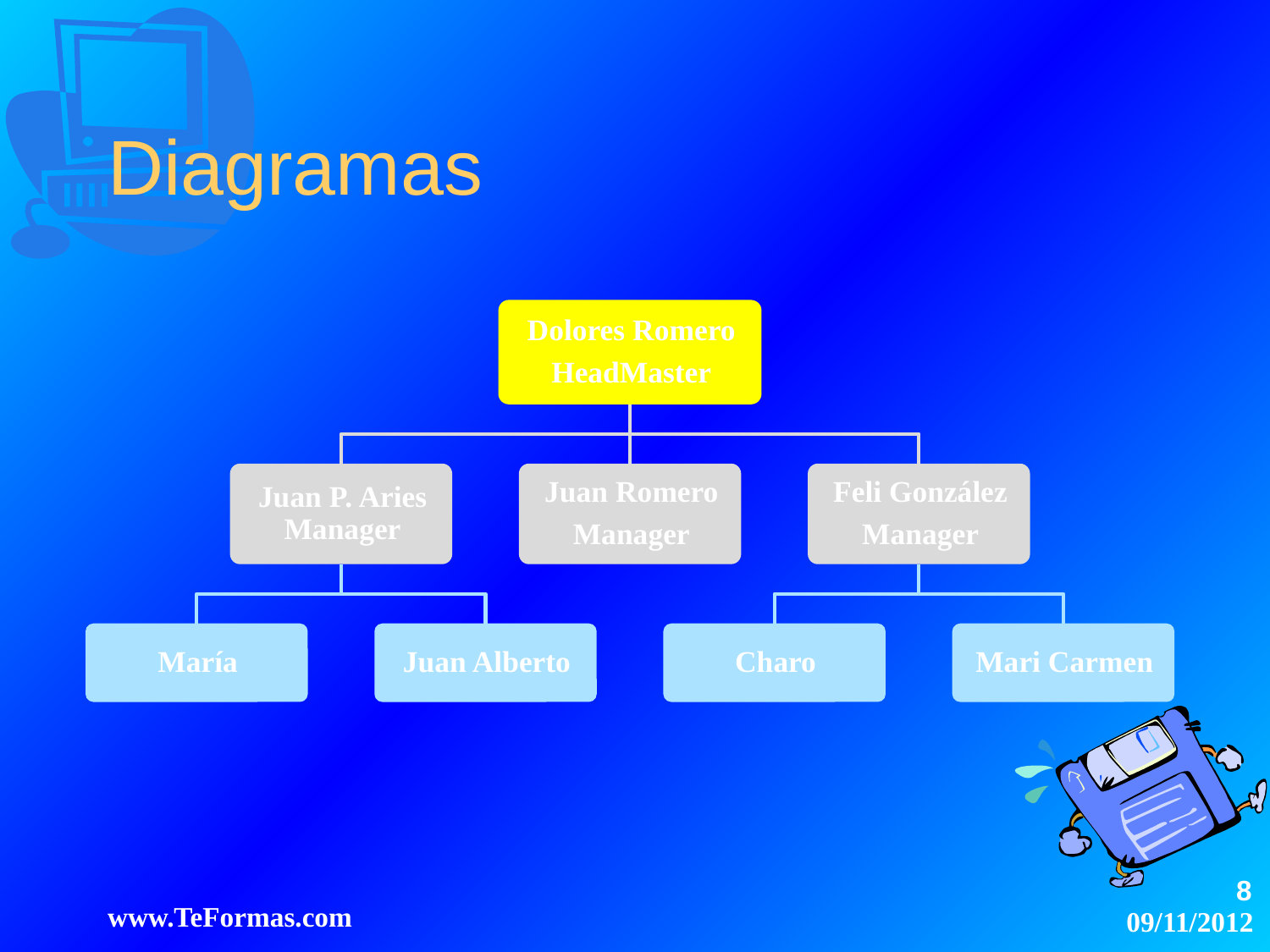

# Diagramas
Dolores Romero
HeadMaster
Juan P. Aries Manager
María
Juan Alberto
Juan Romero
Manager
Feli González
Manager
Charo
Mari Carmen
8
www.TeFormas.com
09/11/2012